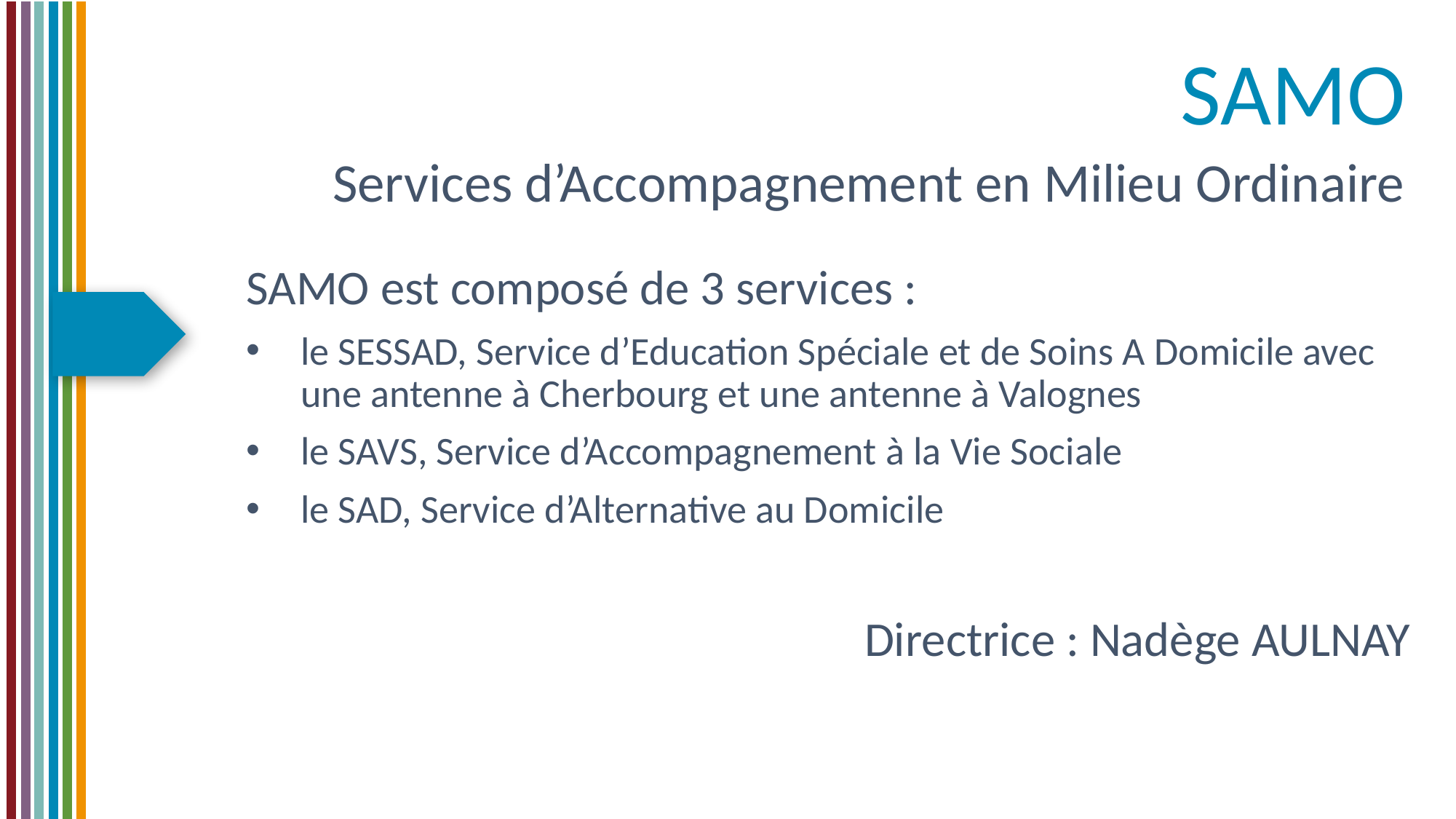

# SAMO
Services d’Accompagnement en Milieu Ordinaire
SAMO est composé de 3 services :
le SESSAD, Service d’Education Spéciale et de Soins A Domicile avec une antenne à Cherbourg et une antenne à Valognes
le SAVS, Service d’Accompagnement à la Vie Sociale
le SAD, Service d’Alternative au Domicile

Directrice : Nadège AULNAY